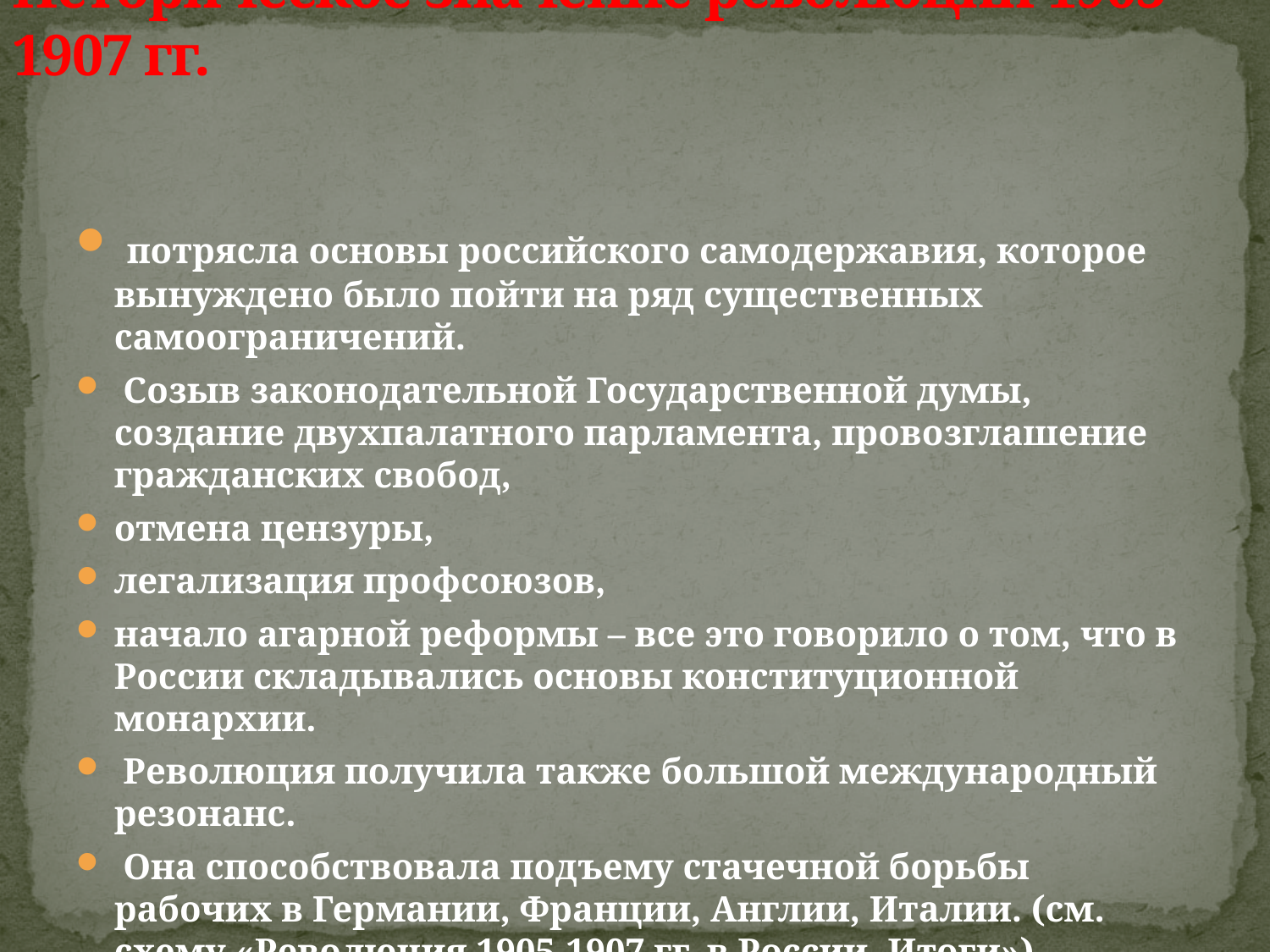

# Историческое значение революции 1905-1907 гг.
 потрясла основы российского самодержавия, которое вынуждено было пойти на ряд существенных самоограничений.
 Созыв законодательной Государственной думы, создание двухпалатного парламента, провозглашение гражданских свобод,
отмена цензуры,
легализация профсоюзов,
начало агарной реформы – все это говорило о том, что в России складывались основы конституционной монархии.
 Революция получила также большой международный резонанс.
 Она способствовала подъему стачечной борьбы рабочих в Германии, Франции, Англии, Италии. (см. схему «Революция 1905-1907 гг. в России. Итоги»)